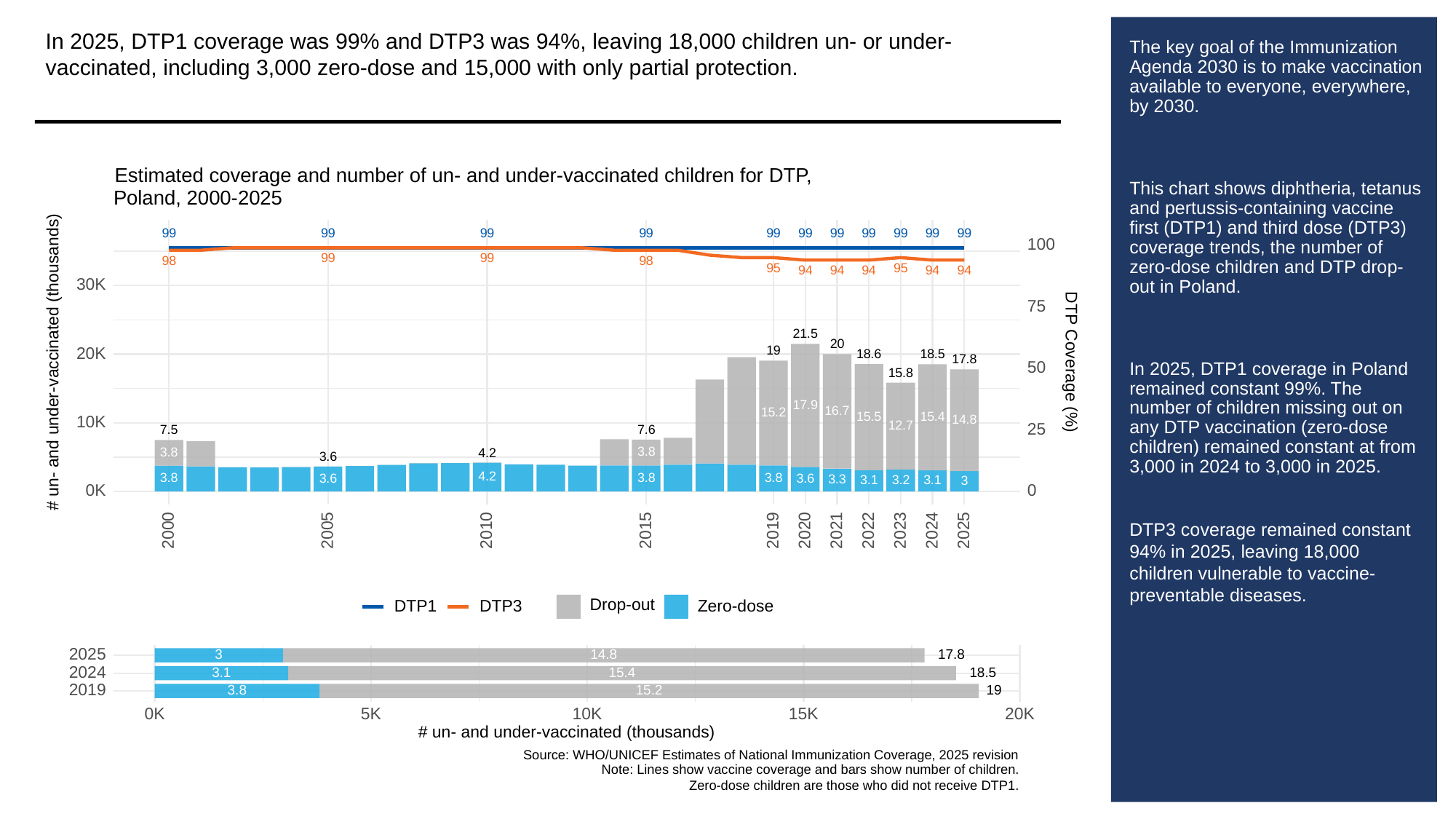

In 2025, DTP1 coverage was 99% and DTP3 was 94%, leaving 18,000 children un- or under-vaccinated, including 3,000 zero-dose and 15,000 with only partial protection.
# The key goal of the Immunization Agenda 2030 is to make vaccination available to everyone, everywhere, by 2030.

This chart shows diphtheria, tetanus and pertussis-containing vaccine first (DTP1) and third dose (DTP3) coverage trends, the number of zero-dose children and DTP drop-out in Poland.

In 2025, DTP1 coverage in Poland remained constant 99%. The number of children missing out on any DTP vaccination (zero-dose children) remained constant at from 3,000 in 2024 to 3,000 in 2025.

DTP3 coverage remained constant 94% in 2025, leaving 18,000 children vulnerable to vaccine-preventable diseases.

Estimated coverage and number of un- and under-vaccinated children for DTP,
Poland, 2000-2025

99
99
99
99
99
99
99
99
99
99
99
100

99
99
98
98
95
95
94
94
94
94
94
30K

75

21.5
20

19
20K
18.6
18.5

# un- and under-vaccinated (thousands)
DTP Coverage (%)
17.8

50

15.8

17.9
16.7
15.2
15.5
15.4
14.8
10K
12.7

25
7.6
7.5

3.8
3.8
4.2
3.6

4.2
3.8
3.8
3.8
3.6
3.6
3.3
3.2
3.1
3.1
3
0K
0

2023
2000
2005
2010
2015
2019
2020
2021
2022
2024
2025

Drop-out
DTP3
Zero-dose
DTP1

2025
3
14.8
17.8

2024
3.1
15.4
18.5

2019
3.8
15.2
19

0K
10K
15K
20K
5K
# un- and under-vaccinated (thousands)
Source: WHO/UNICEF Estimates of National Immunization Coverage, 2025 revision
Note: Lines show vaccine coverage and bars show number of children.
Zero-dose children are those who did not receive DTP1.